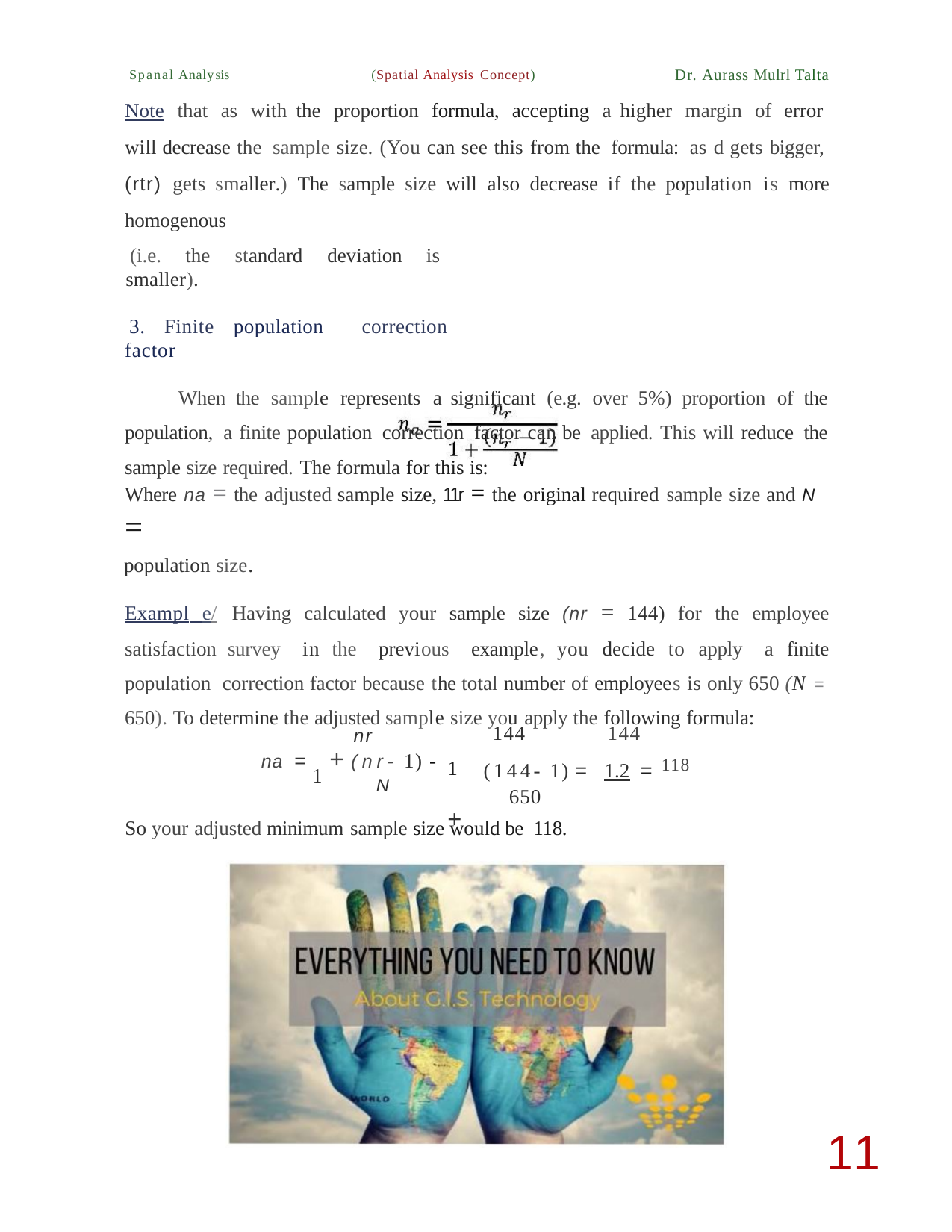

Spanal Analysis                                      (Spatial Analysis Concept)                         Dr. Aurass Mulrl Talta Note  that  as  with the  proportion  formula,  accepting  a higher  margin  of  error  will decrease the  sample size. (You can see this from the  formula:  as d gets bigger,  (rtr) gets smaller.) The sample size will also decrease if the population is more homogenous

(i.e. the standard deviation is smaller).

3. Finite population  correction factor

When  the  sample  represents  a significant  (e.g.  over  5%)  proportion  of  the population,  a finite population  correction  factor can be  applied. This will reduce  the sample size required. The formula for this is:

Where na = the adjusted sample size, 11r = the original required sample size and N  =
population size.

Exampl e/ Having calculated your sample size (nr = 144) for the employee satisfaction survey  in the  previous  example, you decide to apply  a finite population  correction factor because the total number of employees is only 650 (N  = 650). To determine the adjusted sample size you apply the following formula:
144	144
(144- 1) =  1.2  = 118
650
nr
na  =	+ (nr- 1) -
1 +
1
N
So your adjusted minimum sample size would be  118.

11